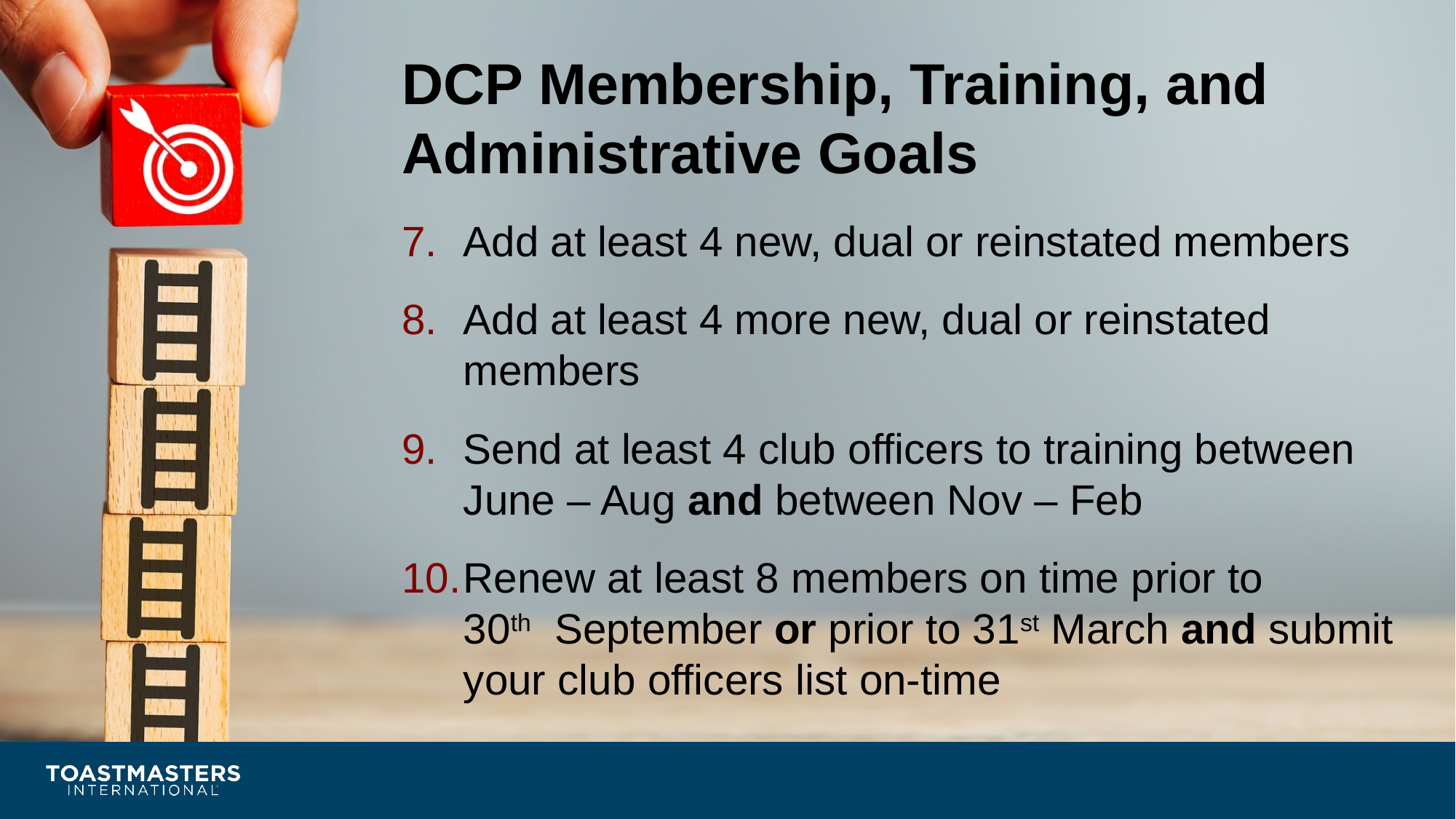

# DCP Membership, Training, and Administrative Goals
Add at least 4 new, dual or reinstated members
Add at least 4 more new, dual or reinstated members
Send at least 4 club officers to training between June – Aug and between Nov – Feb
Renew at least 8 members on time prior to
30th  September or prior to 31st March and submit your club officers list on-time